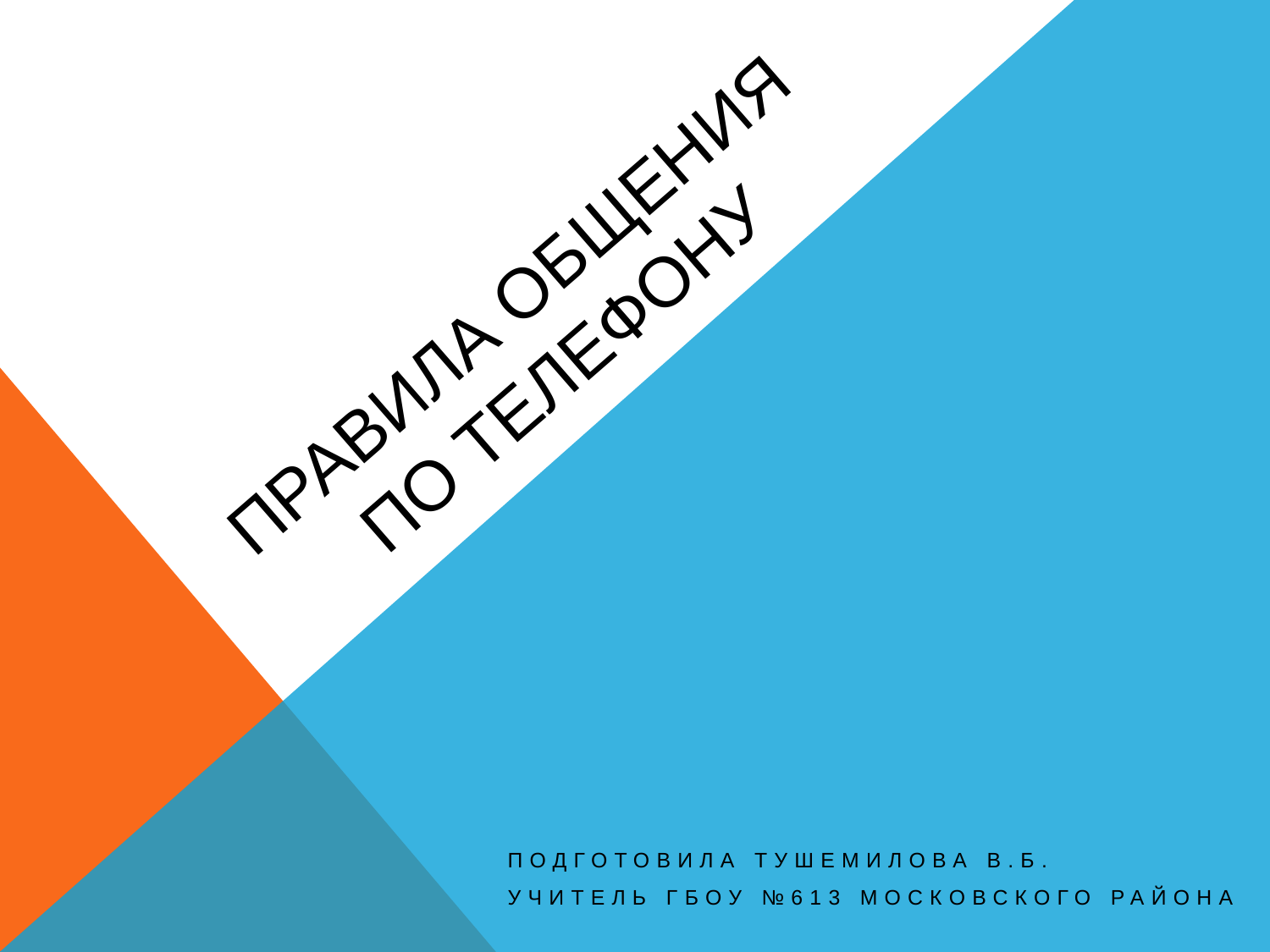

# Правила общения по телефону
Подготовила Тушемилова В.б.
Учитель гбоу №613 московского района